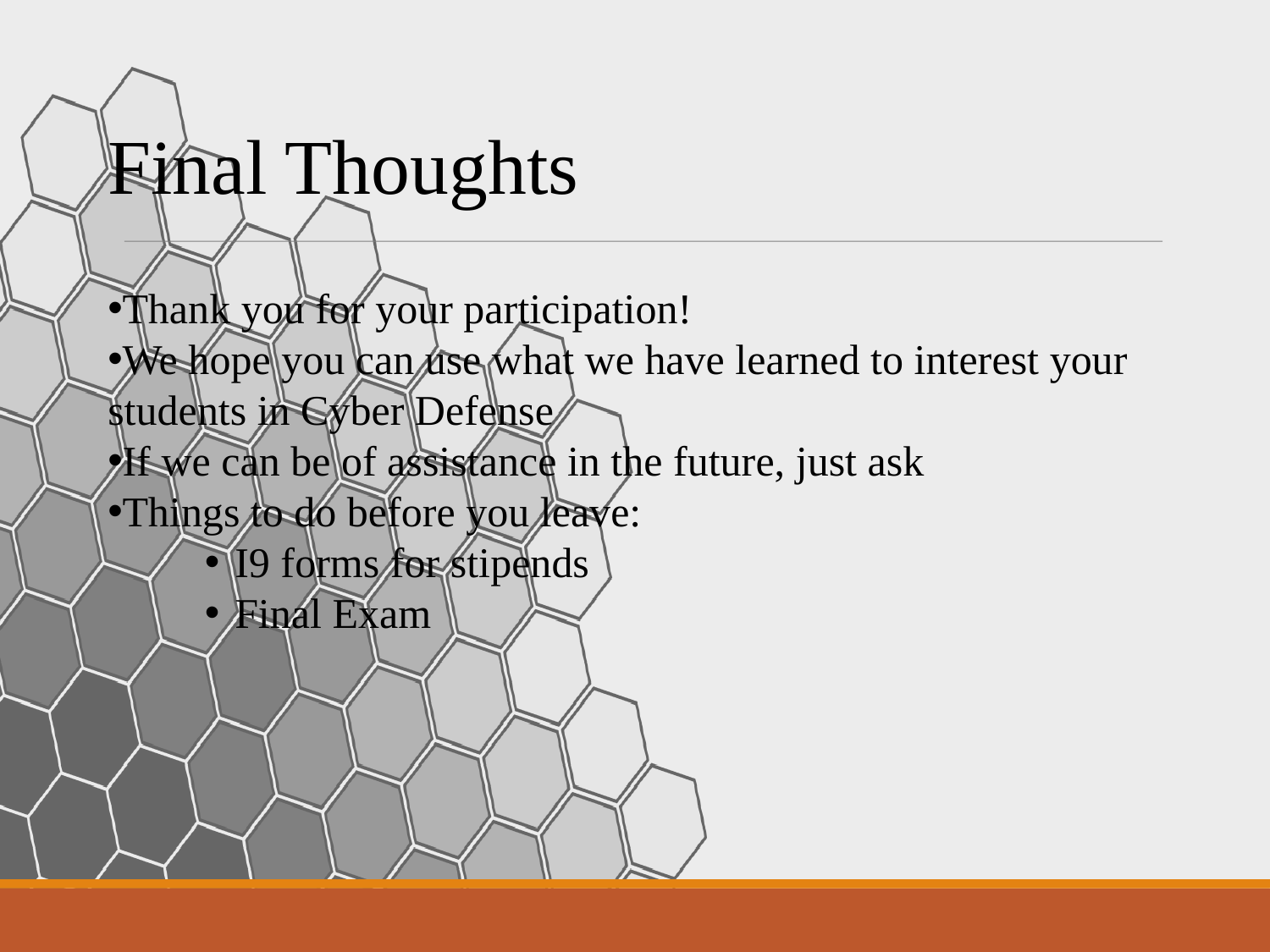

Final Thoughts
Thank you for your participation!
We hope you can use what we have learned to interest your students in Cyber Defense
If we can be of assistance in the future, just ask
Things to do before you leave:
I9 forms for stipends
Final Exam